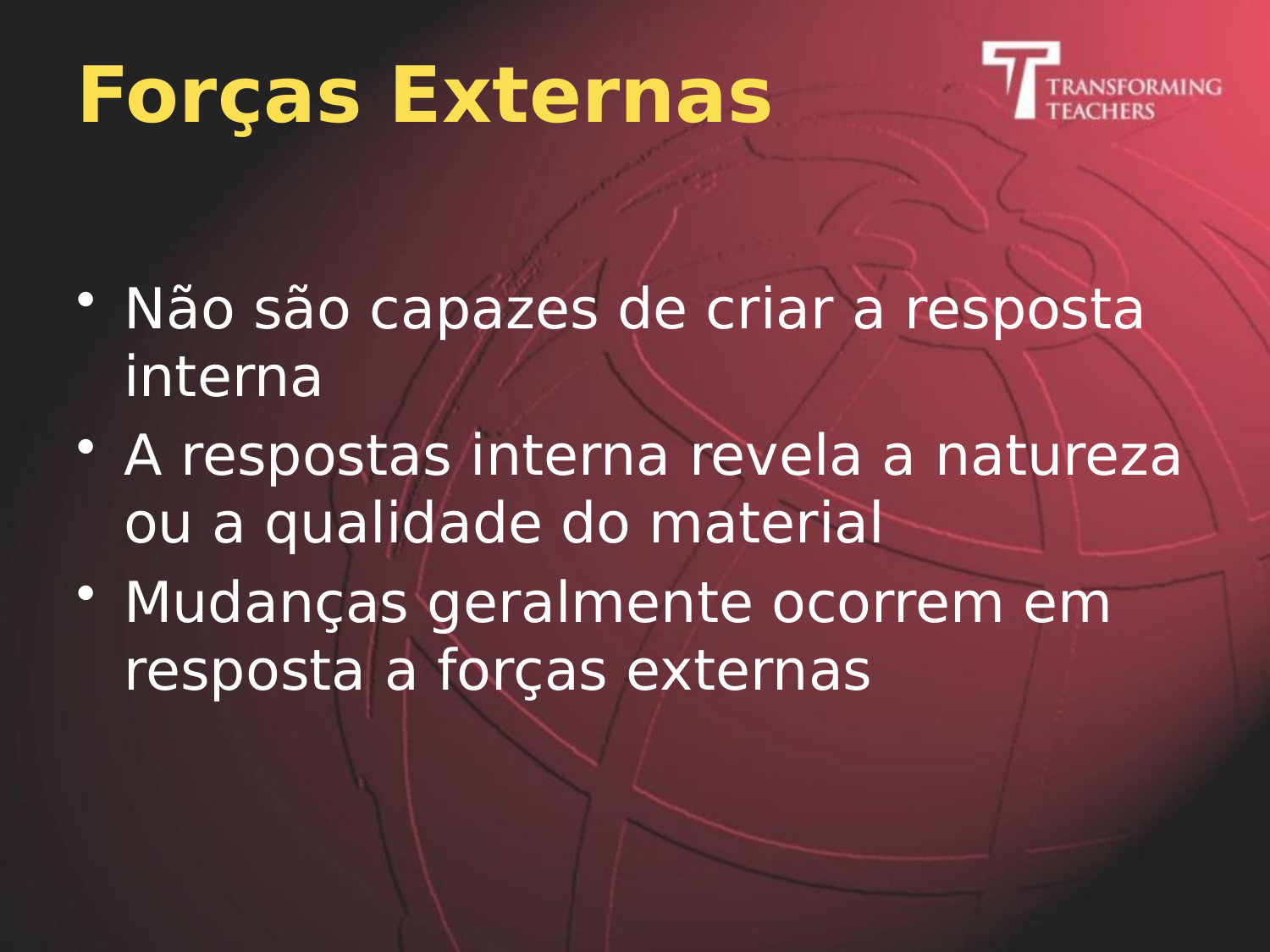

# Forças Externas
Não são capazes de criar a resposta interna
A respostas interna revela a natureza ou a qualidade do material
Mudanças geralmente ocorrem em resposta a forças externas